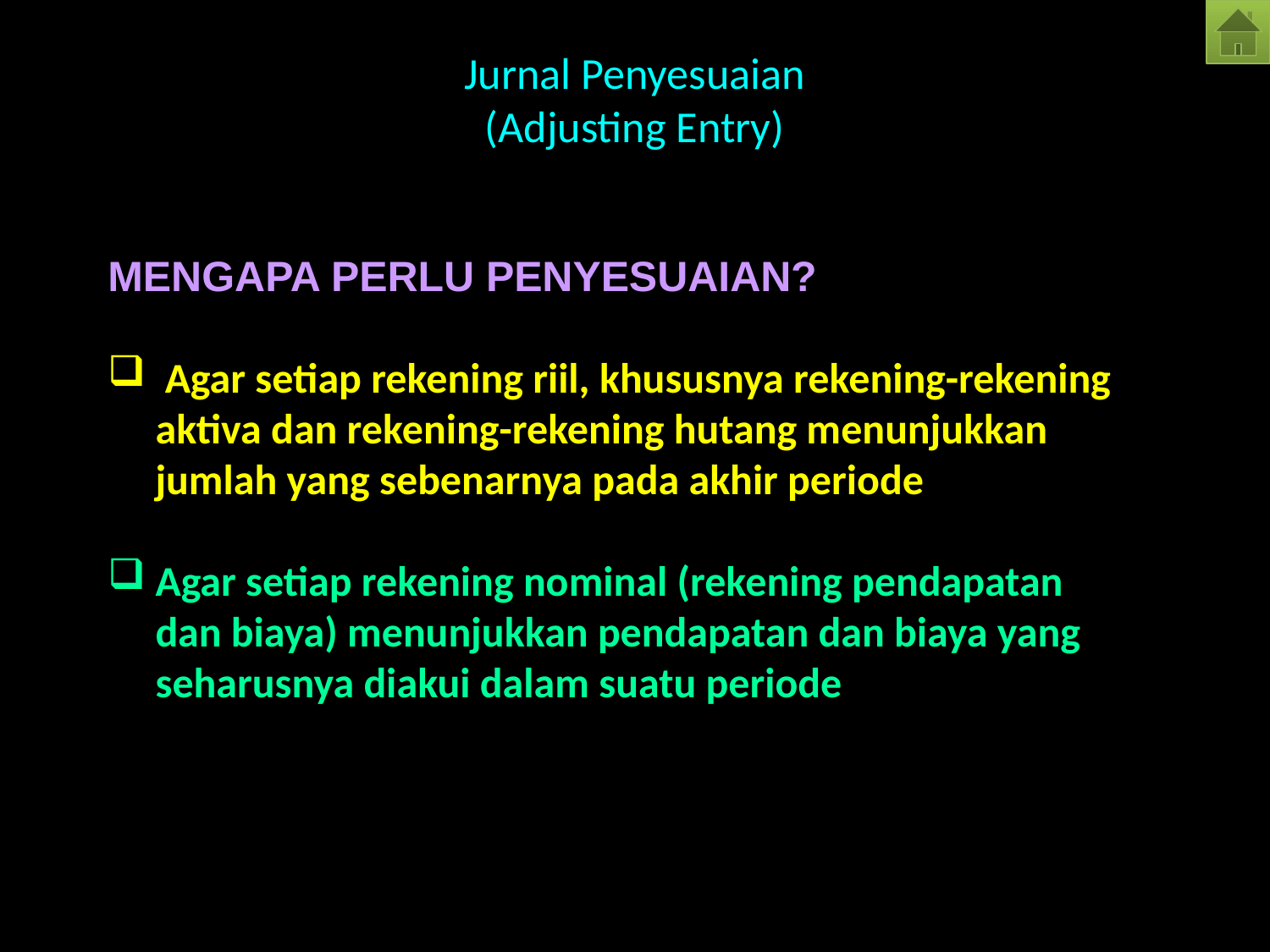

# Jurnal Penyesuaian (Adjusting Entry)
MENGAPA PERLU PENYESUAIAN?

 Agar setiap rekening riil, khususnya rekening-rekening aktiva dan rekening-rekening hutang menunjukkan jumlah yang sebenarnya pada akhir periode

Agar setiap rekening nominal (rekening pendapatan dan biaya) menunjukkan pendapatan dan biaya yang seharusnya diakui dalam suatu periode